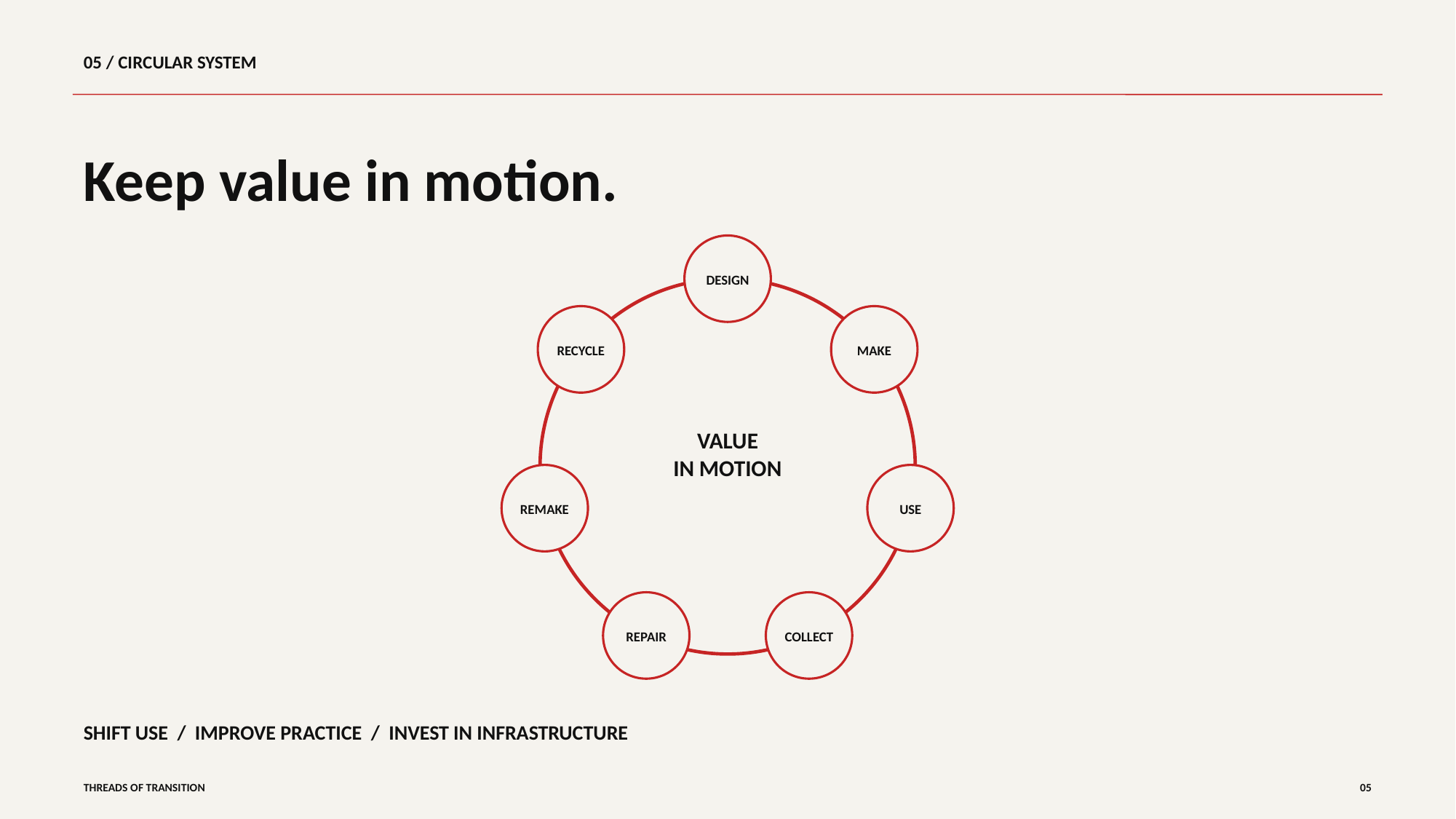

05 / CIRCULAR SYSTEM

Keep value in motion.

DESIGN

RECYCLE
MAKE
VALUE
IN MOTION

REMAKE
USE

REPAIR
COLLECT
SHIFT USE  /  IMPROVE PRACTICE  /  INVEST IN INFRASTRUCTURE
THREADS OF TRANSITION
05